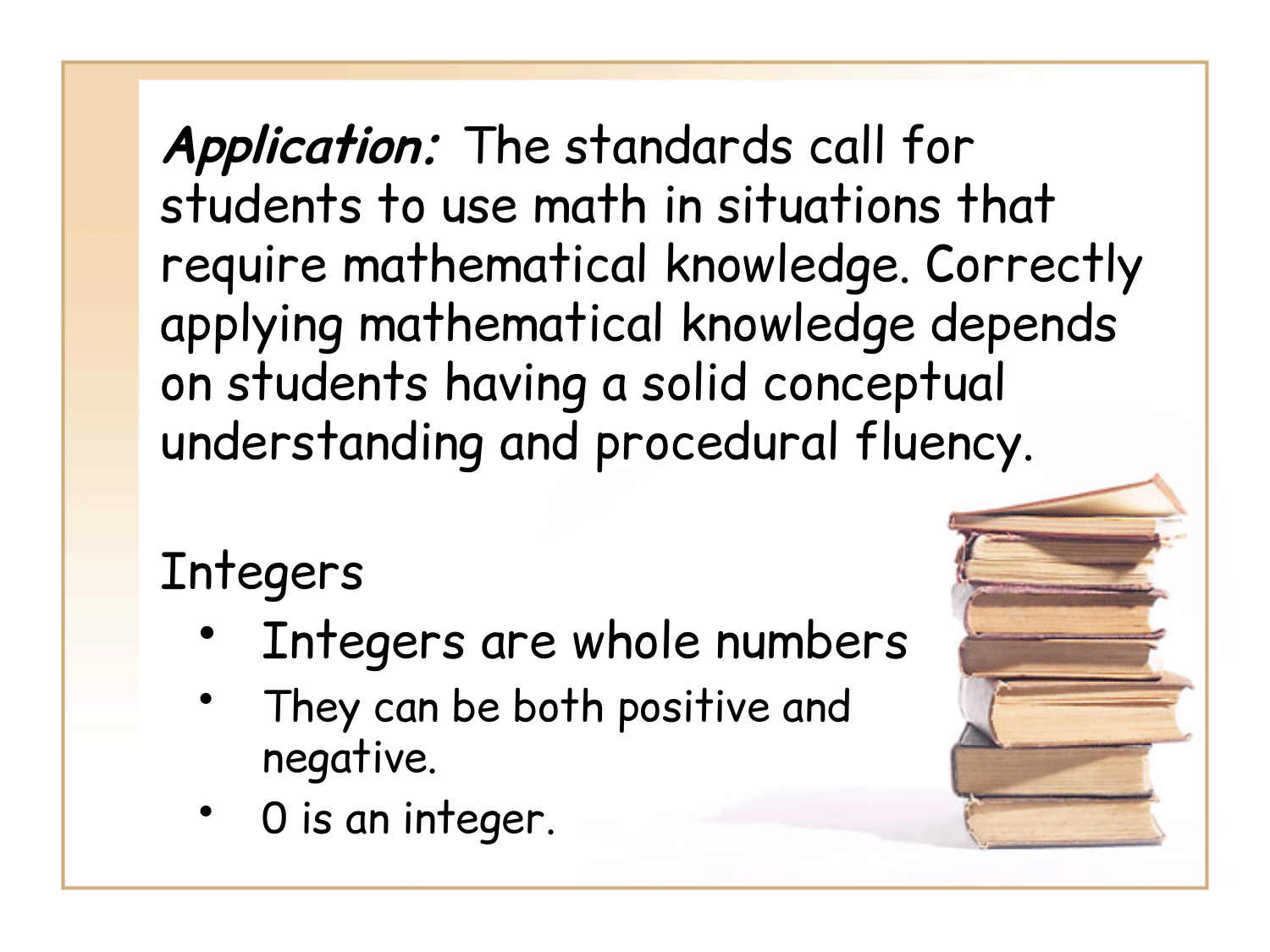

Application: The standards call for students to use math in situations that require mathematical knowledge. Correctly applying mathematical knowledge depends on students having a solid conceptual understanding and procedural fluency.
Integers
Integers are whole numbers
They can be both positive and negative.
0 is an integer.